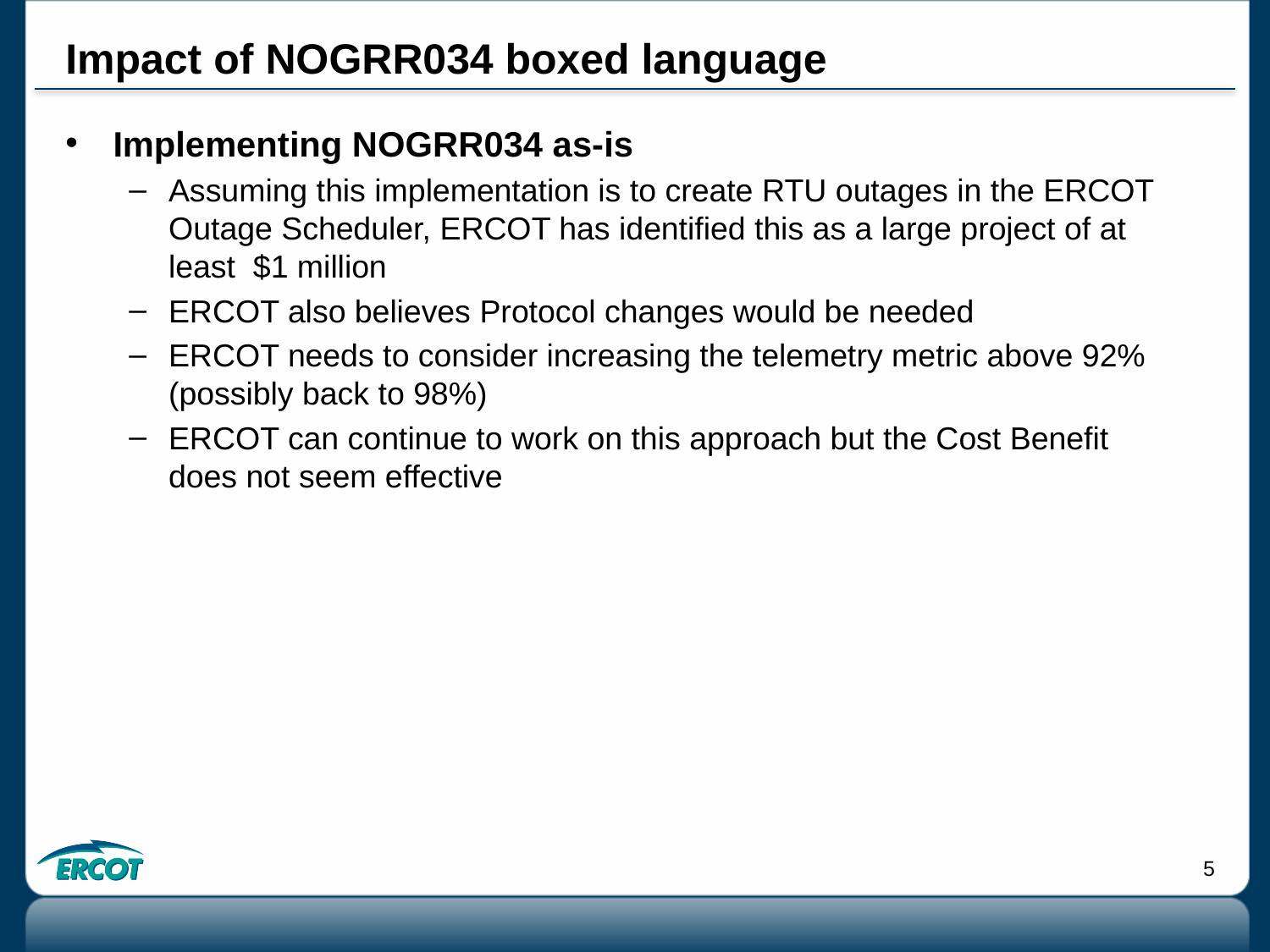

# Impact of NOGRR034 boxed language
Implementing NOGRR034 as-is
Assuming this implementation is to create RTU outages in the ERCOT Outage Scheduler, ERCOT has identified this as a large project of at least  $1 million
ERCOT also believes Protocol changes would be needed
ERCOT needs to consider increasing the telemetry metric above 92% (possibly back to 98%)
ERCOT can continue to work on this approach but the Cost Benefit does not seem effective